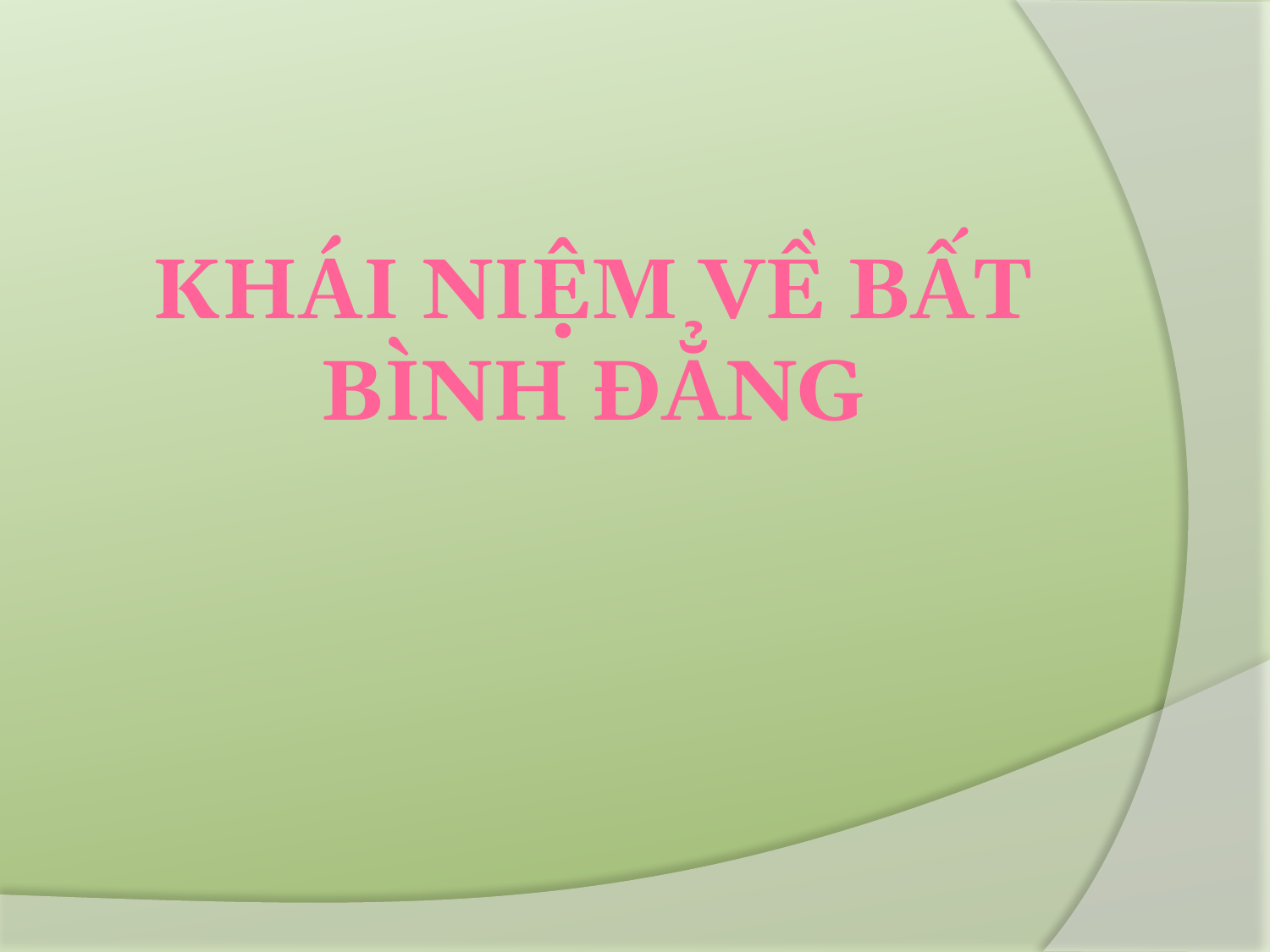

# KHÁI NIỆM về bất bình đẳng